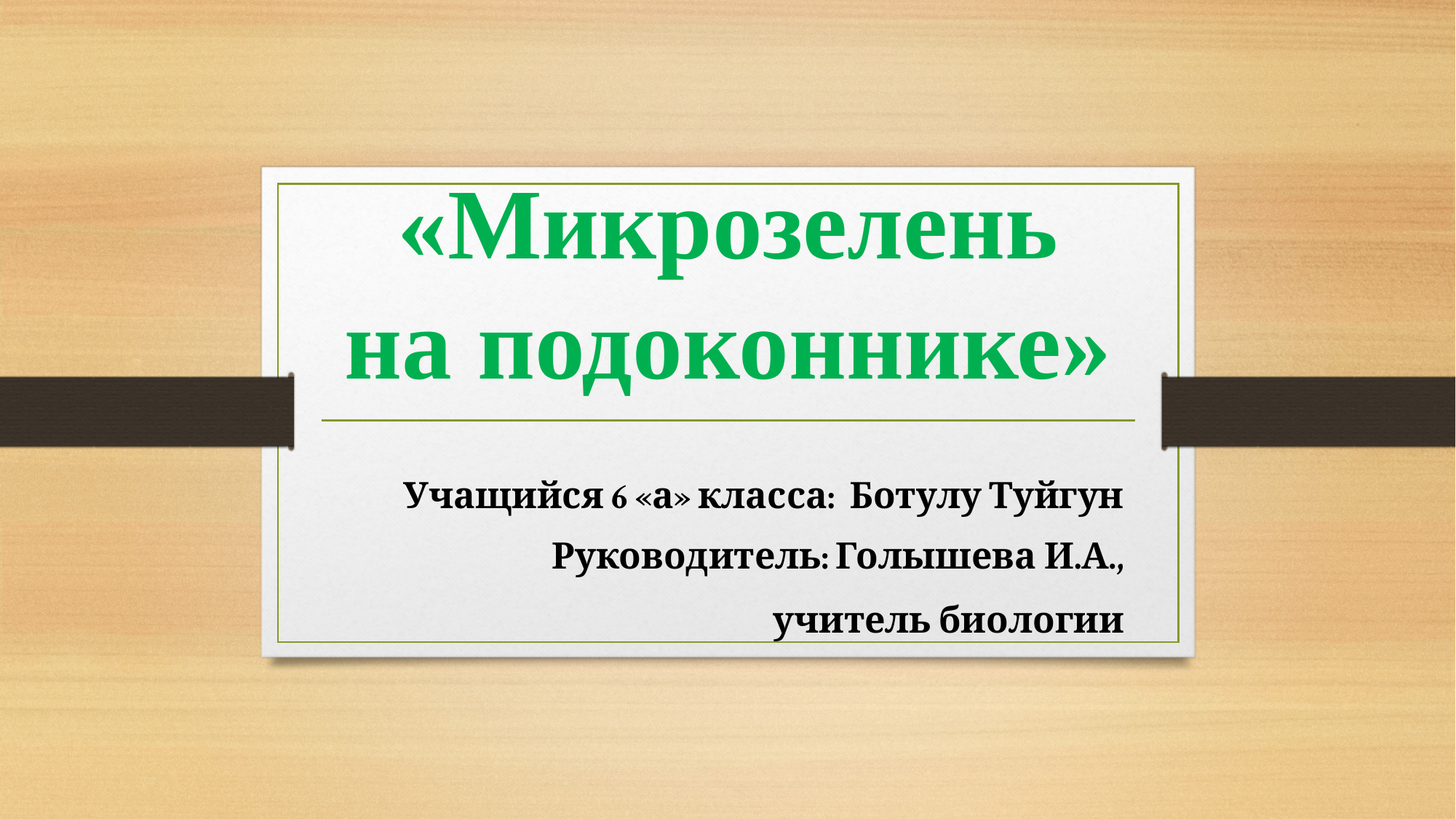

# «Микрозелень на подоконнике»
Учащийся 6 «а» класса:  Ботулу Туйгун
Руководитель: Голышева И.А.,
учитель биологии